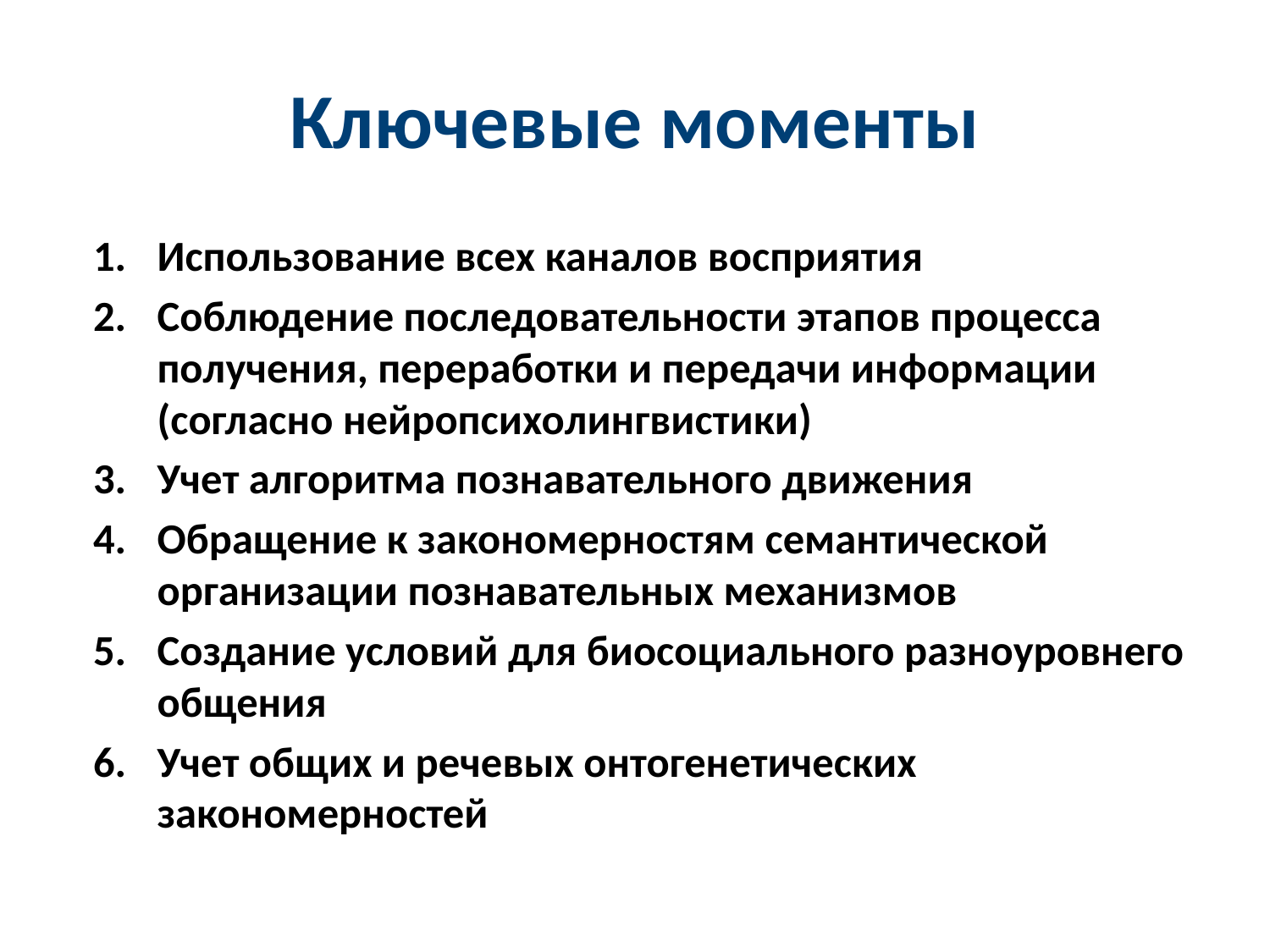

# Ключевые моменты
Использование всех каналов восприятия
Соблюдение последовательности этапов процесса получения, переработки и передачи информации (согласно нейропсихолингвистики)
Учет алгоритма познавательного движения
Обращение к закономерностям семантической организации познавательных механизмов
Создание условий для биосоциального разноуровнего общения
Учет общих и речевых онтогенетических закономерностей